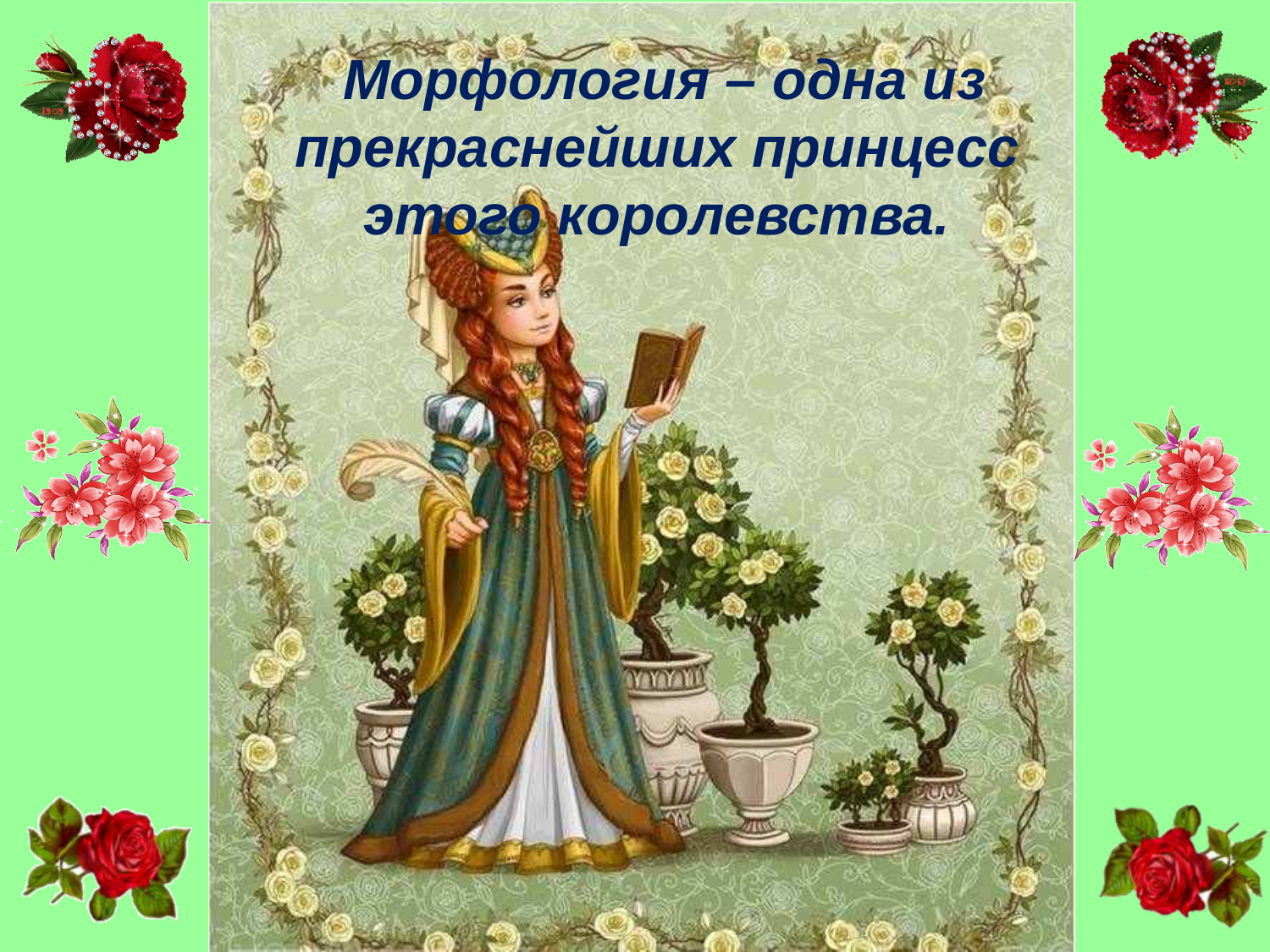

# Морфология – одна из прекраснейших принцесс этого королевства.